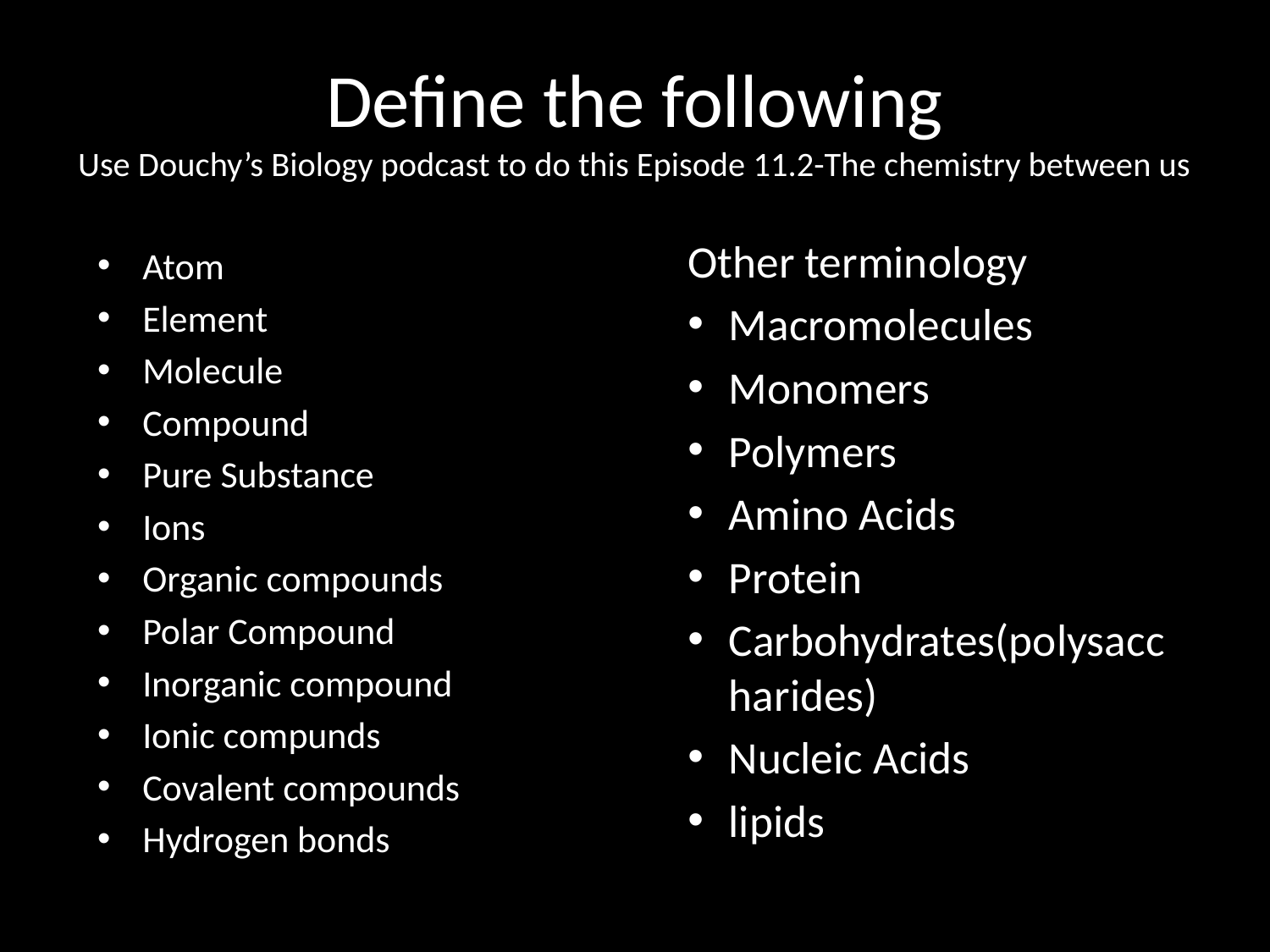

# Define the following Use Douchy’s Biology podcast to do this Episode 11.2-The chemistry between us
Other terminology
Macromolecules
Monomers
Polymers
Amino Acids
Protein
Carbohydrates(polysaccharides)
Nucleic Acids
lipids

Atom
Element
Molecule
Compound
Pure Substance
Ions
Organic compounds
Polar Compound
Inorganic compound
Ionic compunds
Covalent compounds
Hydrogen bonds